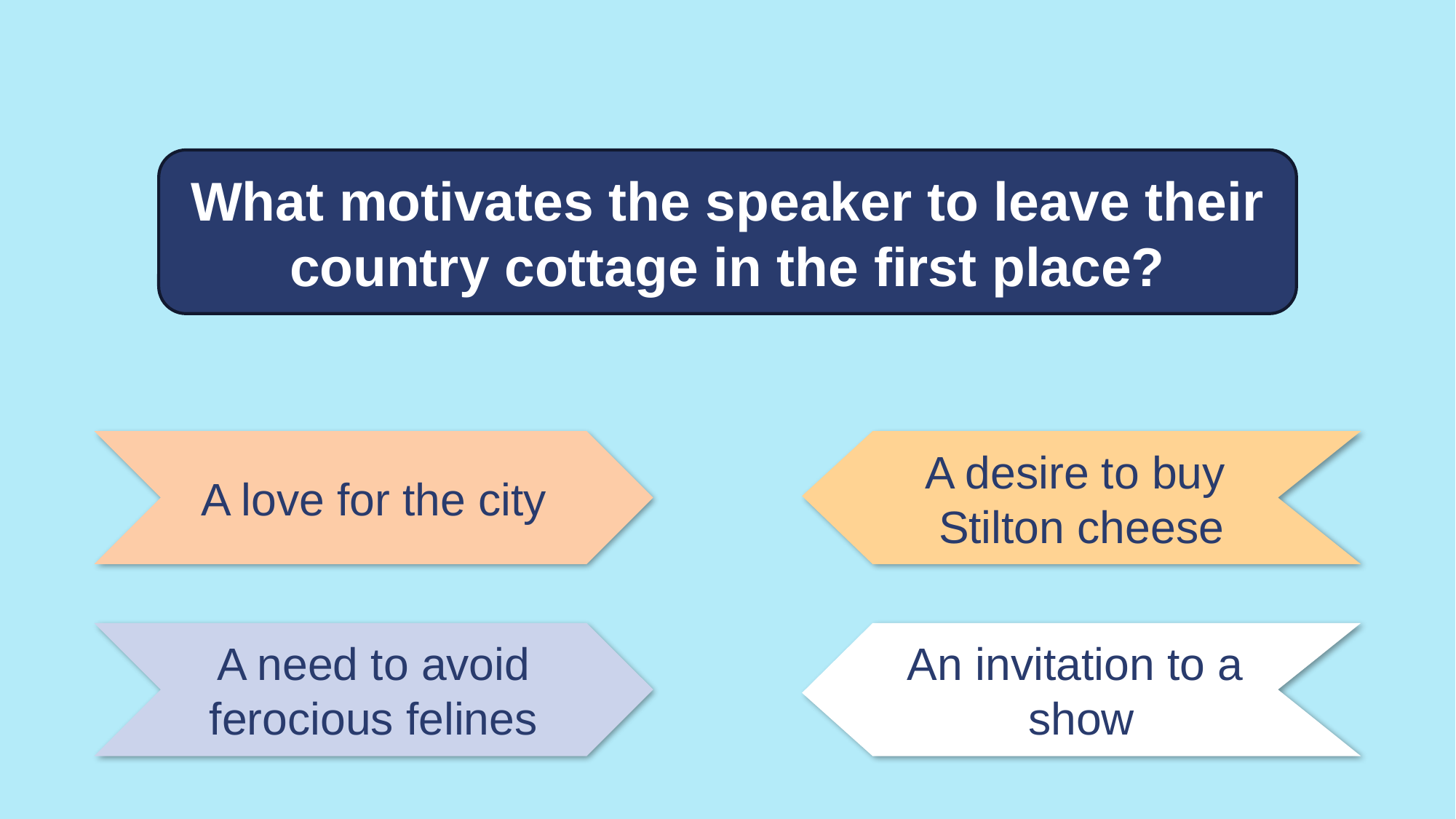

What motivates the speaker to leave their country cottage in the first place?
A desire to buy
Stilton cheese
A love for the city
An invitation to a
show
A need to avoid ferocious felines